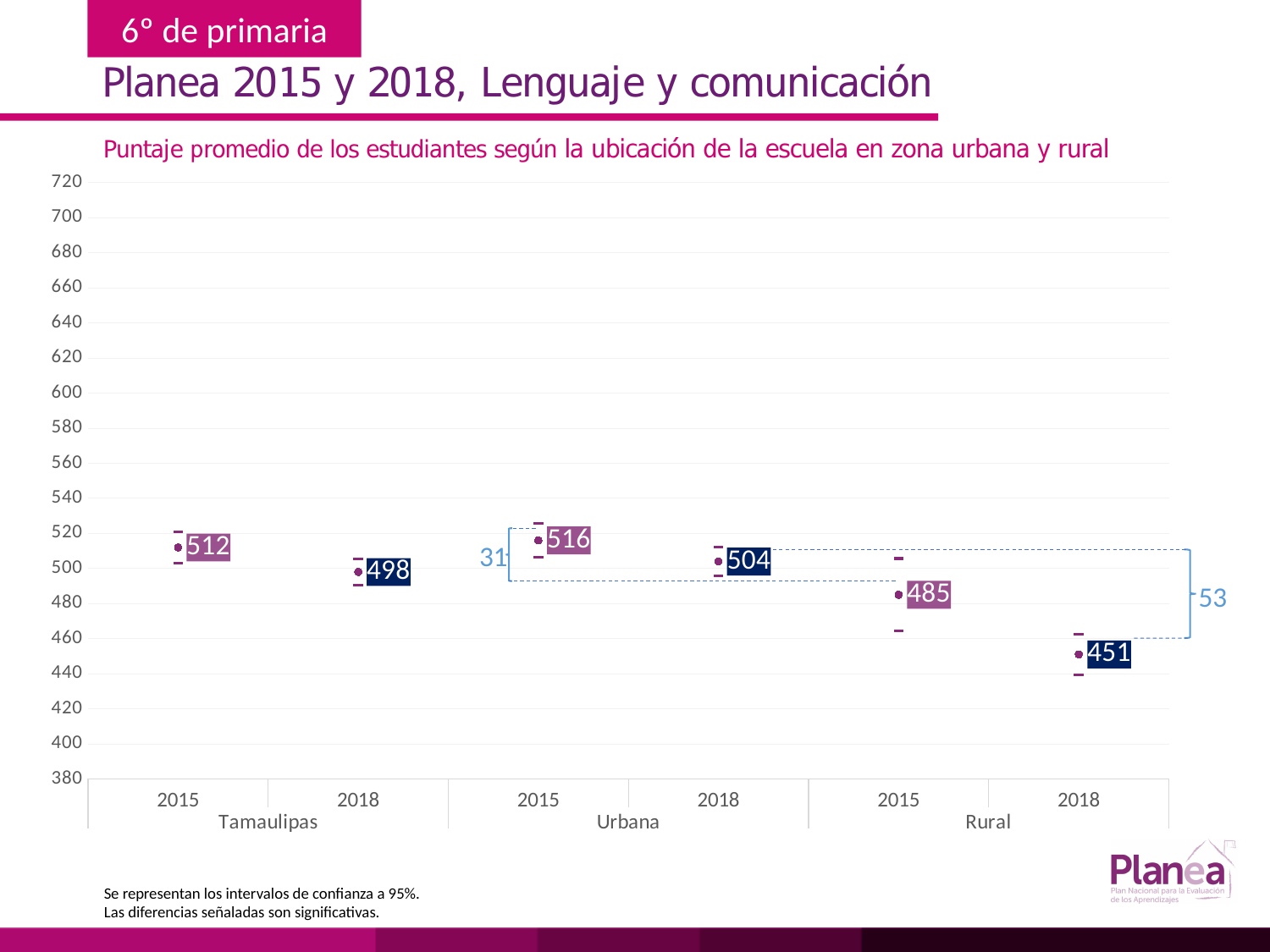

Planea 2015 y 2018, Lenguaje y comunicación

Puntaje promedio de los estudiantes según la ubicación de la escuela en zona urbana y rural

### Chart

| Category |  |  |  |
|---|---|---|---|
| 2015 | 503.045 | 520.955 | 512.0 |
| 2018 | 490.438 | 505.562 | 498.0 |
| 2015 | 506.249 | 525.751 | 516.0 |
| 2018 | 495.642 | 512.358 | 504.0 |
| 2015 | 464.304 | 505.696 | 485.0 |
| 2018 | 439.458 | 462.542 | 451.0 |
31

53
Se representan los intervalos de confianza a 95%.
Las diferencias señaladas son significativas.